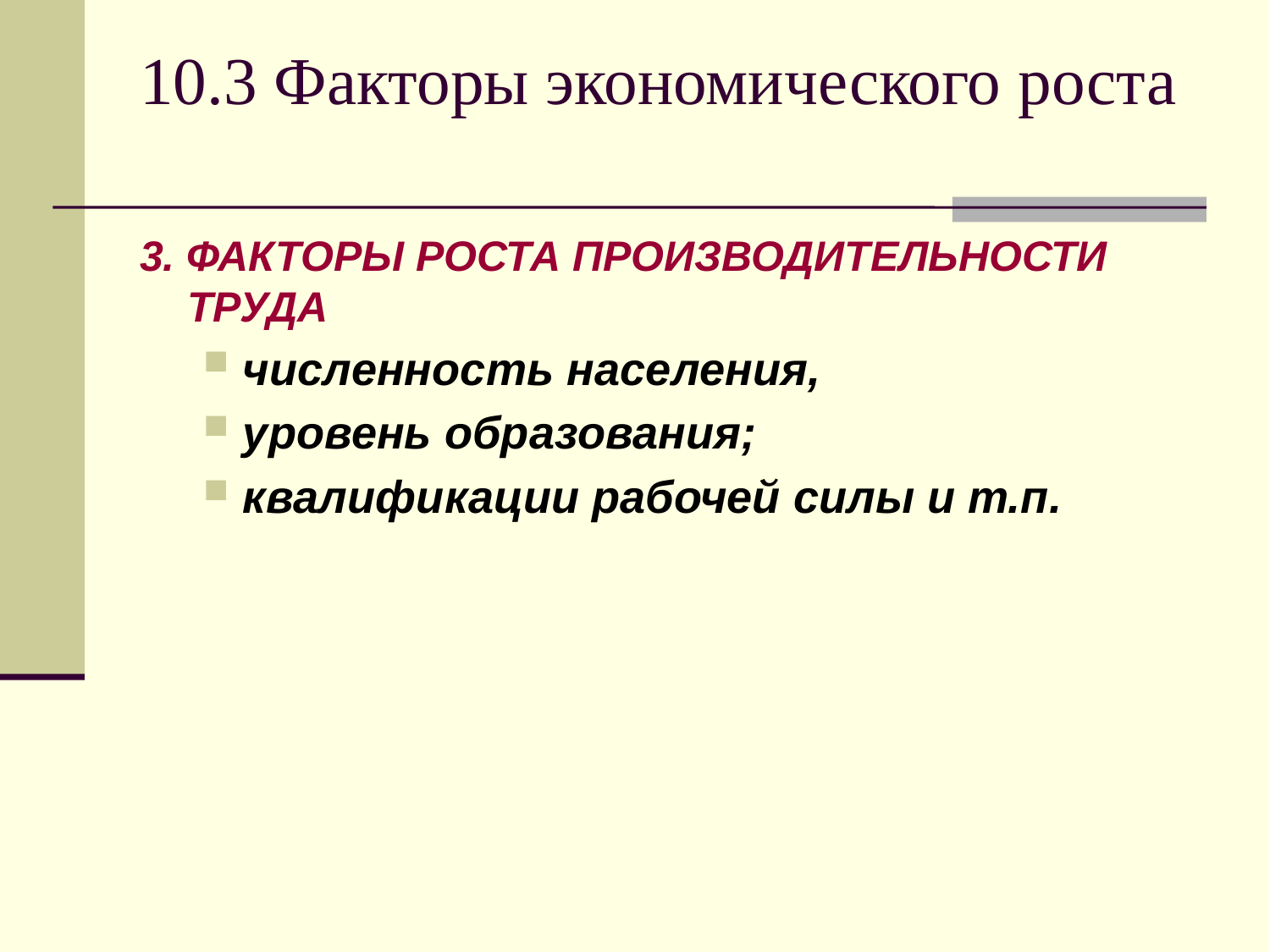

# 10.3 Факторы экономического роста
3. ФАКТОРЫ РОСТА ПРОИЗВОДИТЕЛЬНОСТИ ТРУДА
численность населения,
уровень образования;
квалификации рабочей силы и т.п.